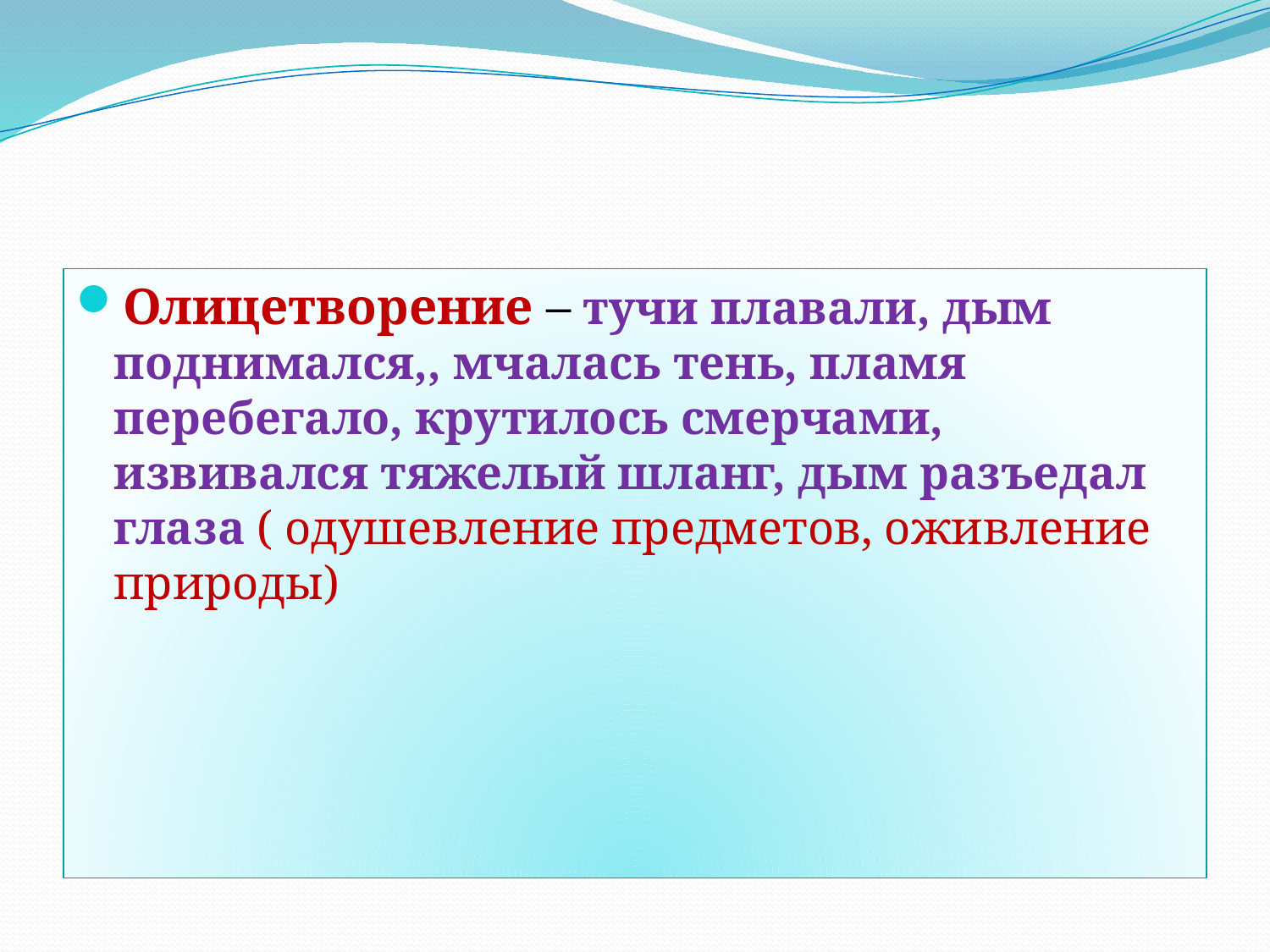

#
Олицетворение – тучи плавали, дым поднимался,, мчалась тень, пламя перебегало, крутилось смерчами,  извивался тяжелый шланг, дым разъедал глаза ( одушевление предметов, оживление природы)